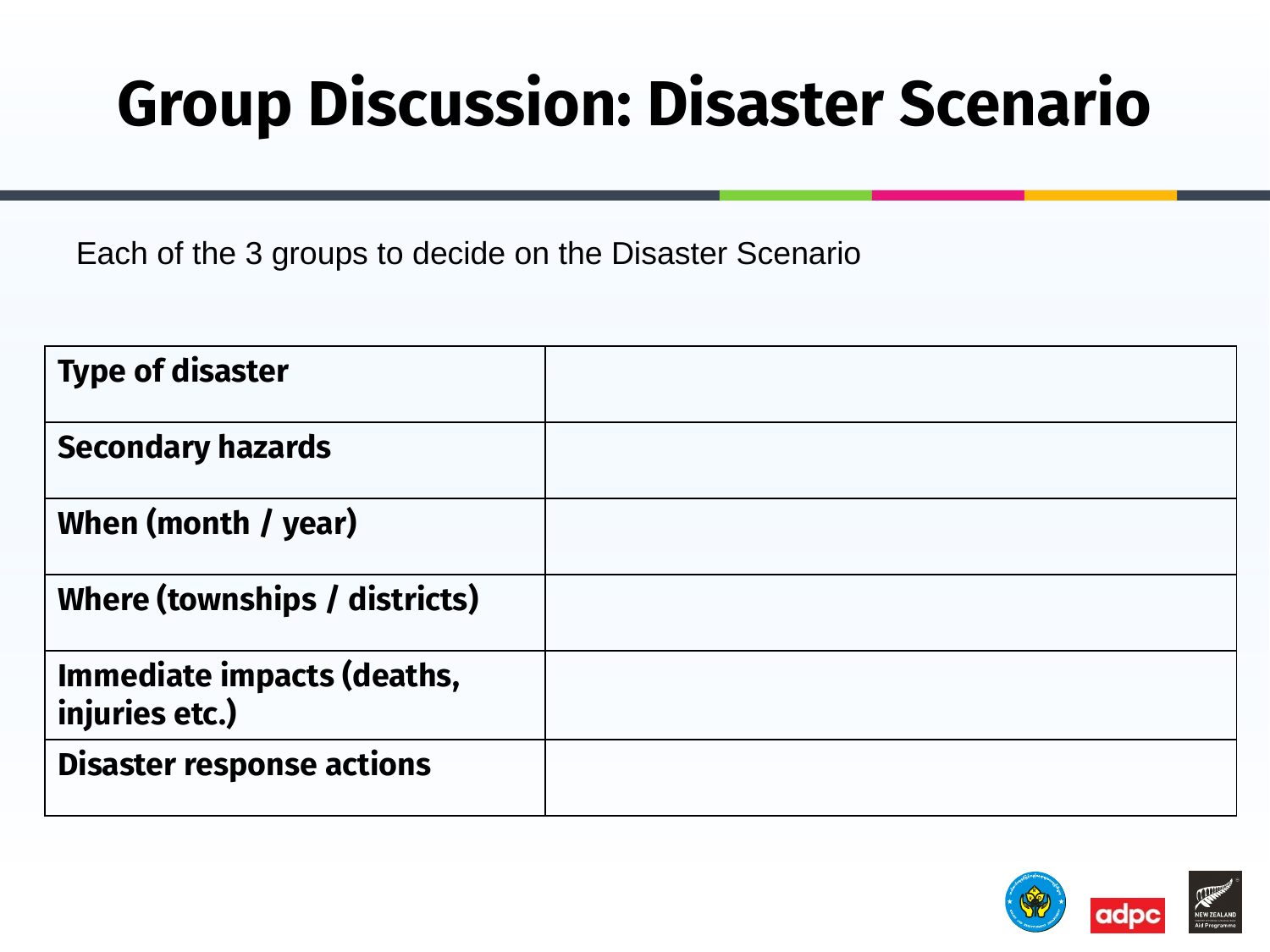

# Group Discussion: Disaster Scenario
Each of the 3 groups to decide on the Disaster Scenario
| Type of disaster |  |
| --- | --- |
| Secondary hazards |  |
| When (month / year) |  |
| Where (townships / districts) |  |
| Immediate impacts (deaths, injuries etc.) |  |
| Disaster response actions |  |